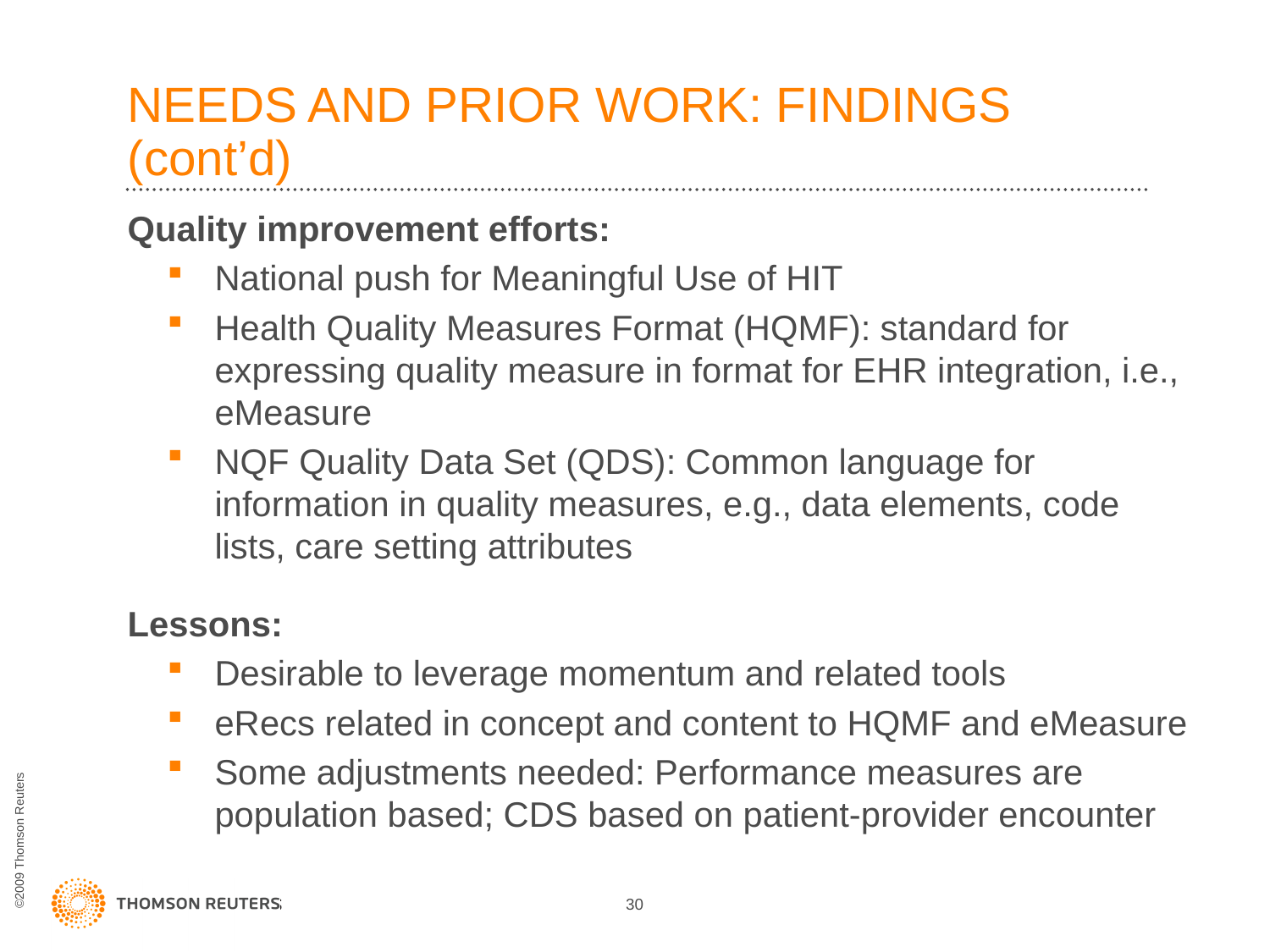

# NEEDS AND PRIOR WORK: FINDINGS (cont’d)
Quality improvement efforts:
National push for Meaningful Use of HIT
Health Quality Measures Format (HQMF): standard for expressing quality measure in format for EHR integration, i.e., eMeasure
NQF Quality Data Set (QDS): Common language for information in quality measures, e.g., data elements, code lists, care setting attributes

Lessons:
Desirable to leverage momentum and related tools
eRecs related in concept and content to HQMF and eMeasure
Some adjustments needed: Performance measures are population based; CDS based on patient-provider encounter
30